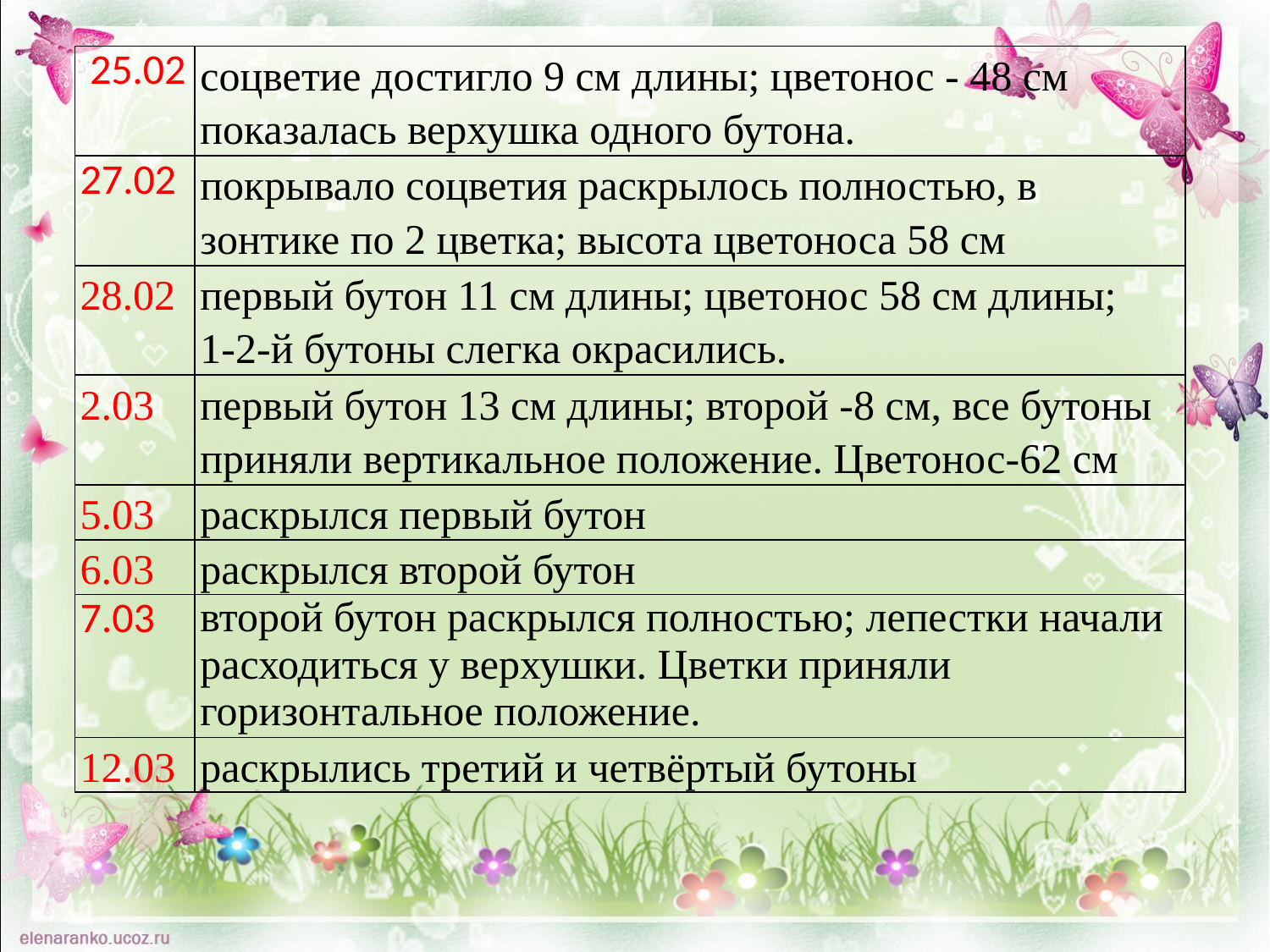

| 25.02 | соцветие достигло 9 см длины; цветонос - 48 см показалась верхушка одного бутона. |
| --- | --- |
| 27.02 | покрывало соцветия раскрылось полностью, в зонтике по 2 цветка; высота цветоноса 58 см |
| 28.02 | первый бутон 11 см длины; цветонос 58 см длины; 1-2-й бутоны слегка окрасились. |
| 2.03 | первый бутон 13 см длины; второй -8 см, все бутоны приняли вертикальное положение. Цветонос-62 см |
| 5.03 | раскрылся первый бутон |
| 6.03 | раскрылся второй бутон |
| 7.03 | второй бутон раскрылся полностью; лепестки начали расходиться у верхушки. Цветки приняли горизонтальное положение. |
| 12.03 | раскрылись третий и четвёртый бутоны |